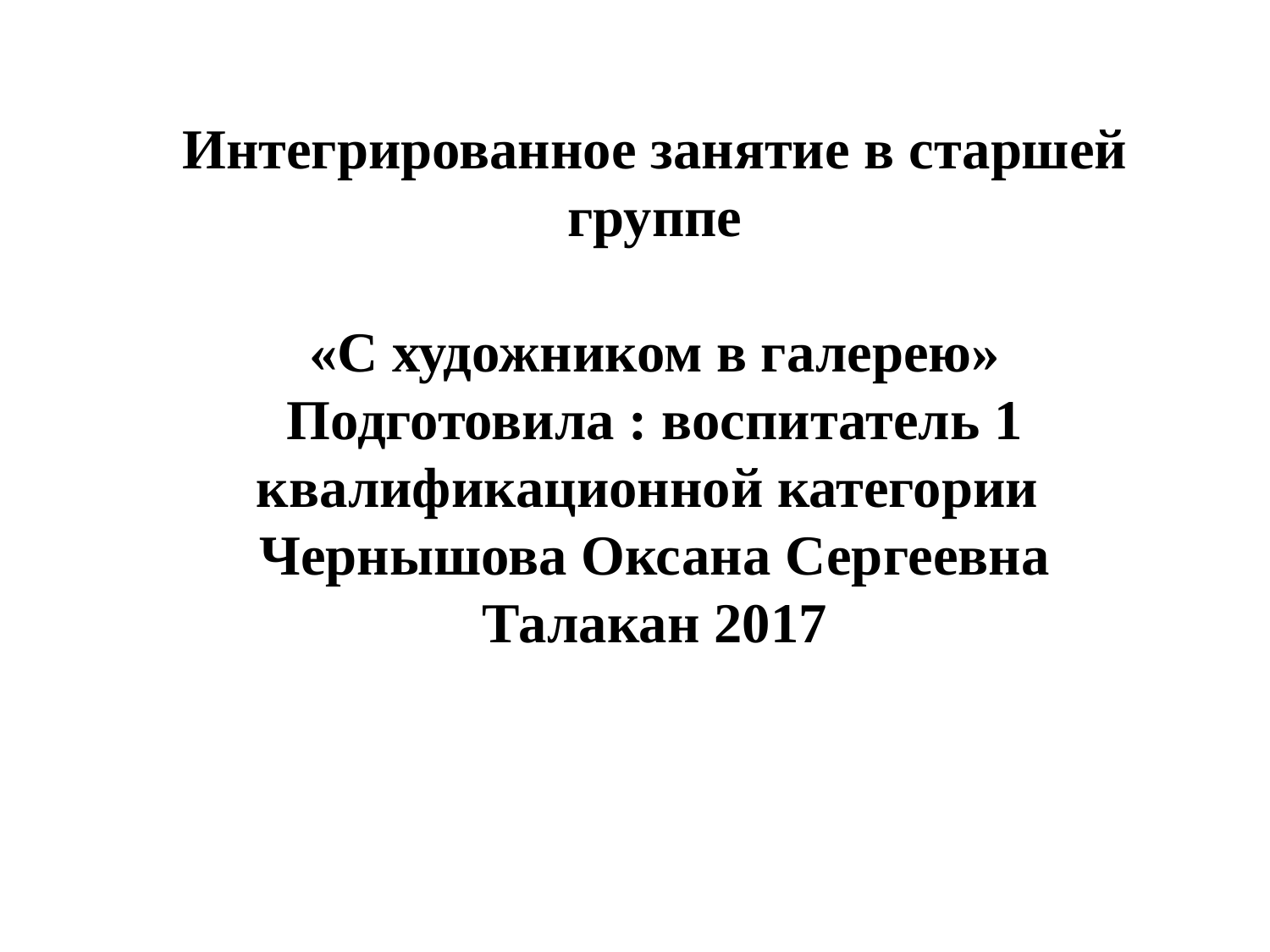

Интегрированное занятие в старшей группе

«С художником в галерею»
Подготовила : воспитатель 1 квалификационной категории
Чернышова Оксана Сергеевна
 Талакан 2017